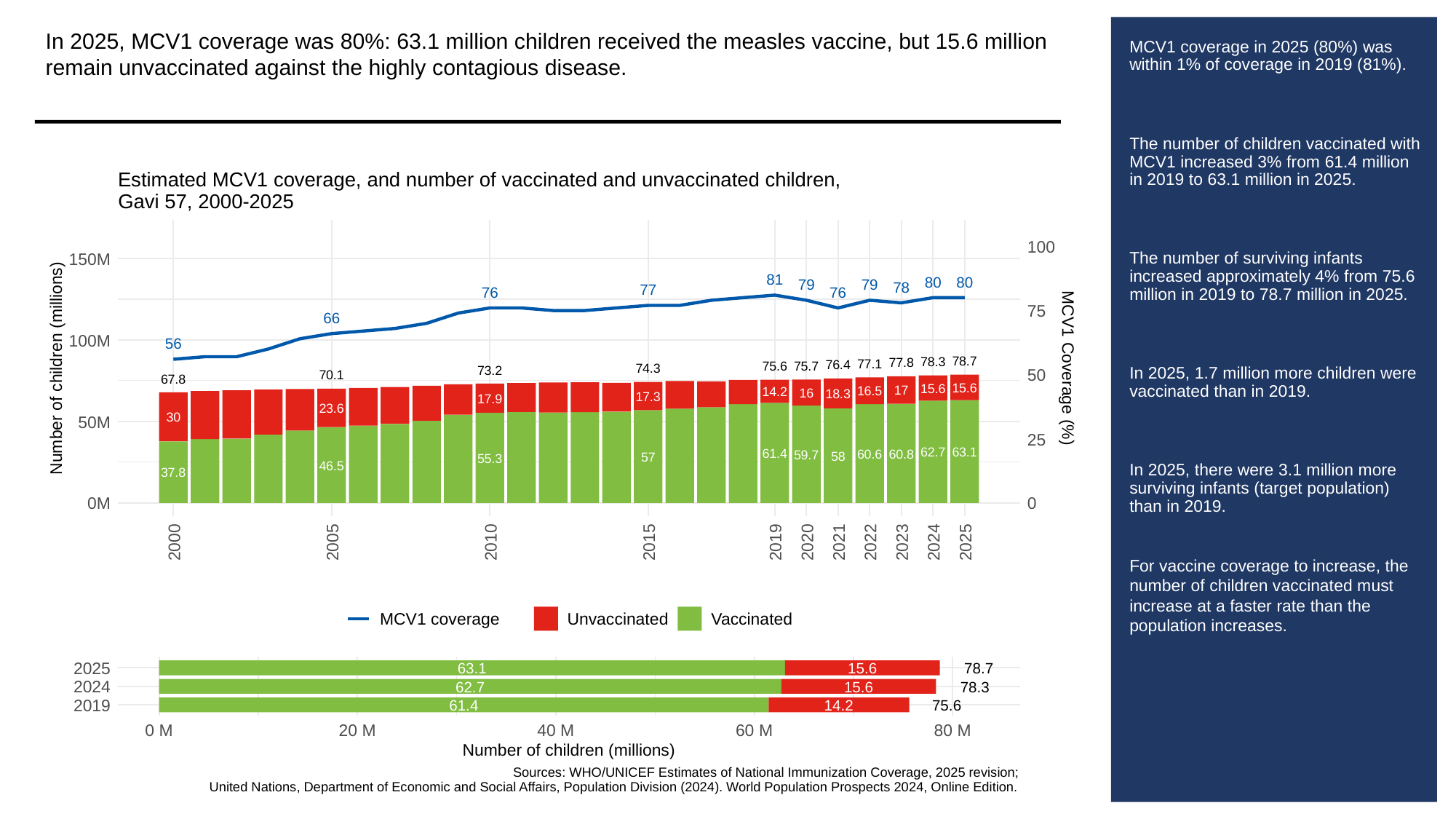

In 2025, MCV1 coverage was 80%: 63.1 million children received the measles vaccine, but 15.6 million remain unvaccinated against the highly contagious disease.
# MCV1 coverage in 2025 (80%) was within 1% of coverage in 2019 (81%).

The number of children vaccinated with MCV1 increased 3% from 61.4 million in 2019 to 63.1 million in 2025.

The number of surviving infants increased approximately 4% from 75.6 million in 2019 to 78.7 million in 2025.

In 2025, 1.7 million more children were vaccinated than in 2019.

In 2025, there were 3.1 million more surviving infants (target population) than in 2019.

For vaccine coverage to increase, the number of children vaccinated must increase at a faster rate than the population increases.

Estimated MCV1 coverage, and number of vaccinated and unvaccinated children,
Gavi 57, 2000-2025

100
150M

81
80
80
79
79
78
77
76
76

75
66
100M
56

78.7
78.3
77.8
77.1
76.4
75.7
75.6
Number of children (millions)
MCV1 Coverage (%)
74.3
73.2
50
70.1
67.8

15.6

15.6

17

16.5
14.2

16

18.3

17.3

17.9

23.6

30

50M

25

63.1
62.7
61.4
60.8
60.6
59.7
58
57
55.3
46.5

37.8
0M
0

2000
2005
2010
2015
2019
2020
2021
2022
2023
2024
2025

MCV1 coverage
Unvaccinated
Vaccinated

2025
63.1
15.6
78.7

2024
62.7
15.6
78.3

2019
61.4
14.2
75.6

0 M
20 M
40 M
60 M
80 M
Number of children (millions)
Sources: WHO/UNICEF Estimates of National Immunization Coverage, 2025 revision;
United Nations, Department of Economic and Social Affairs, Population Division (2024). World Population Prospects 2024, Online Edition.